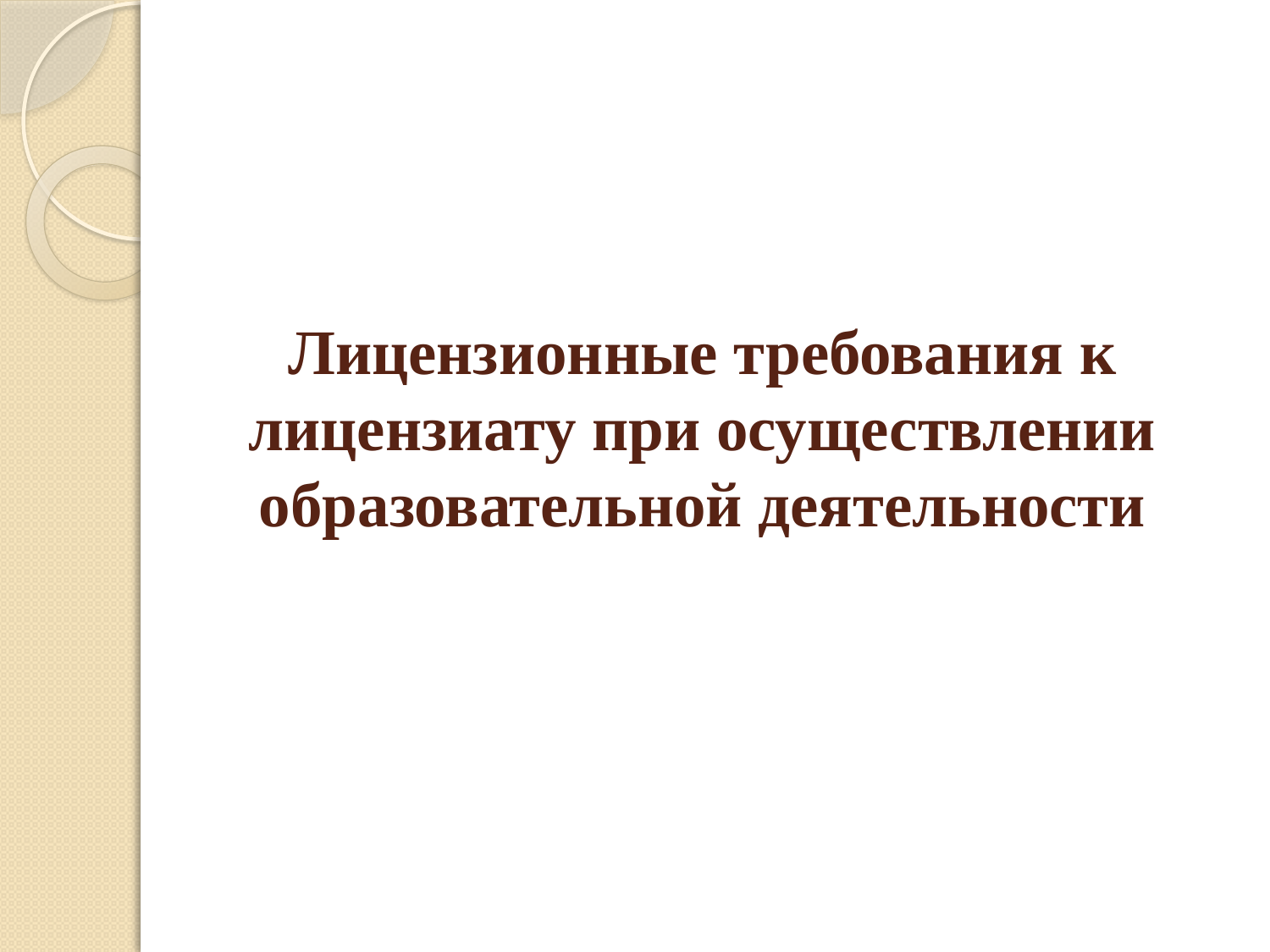

# Лицензионные требования к лицензиату при осуществлении образовательной деятельности